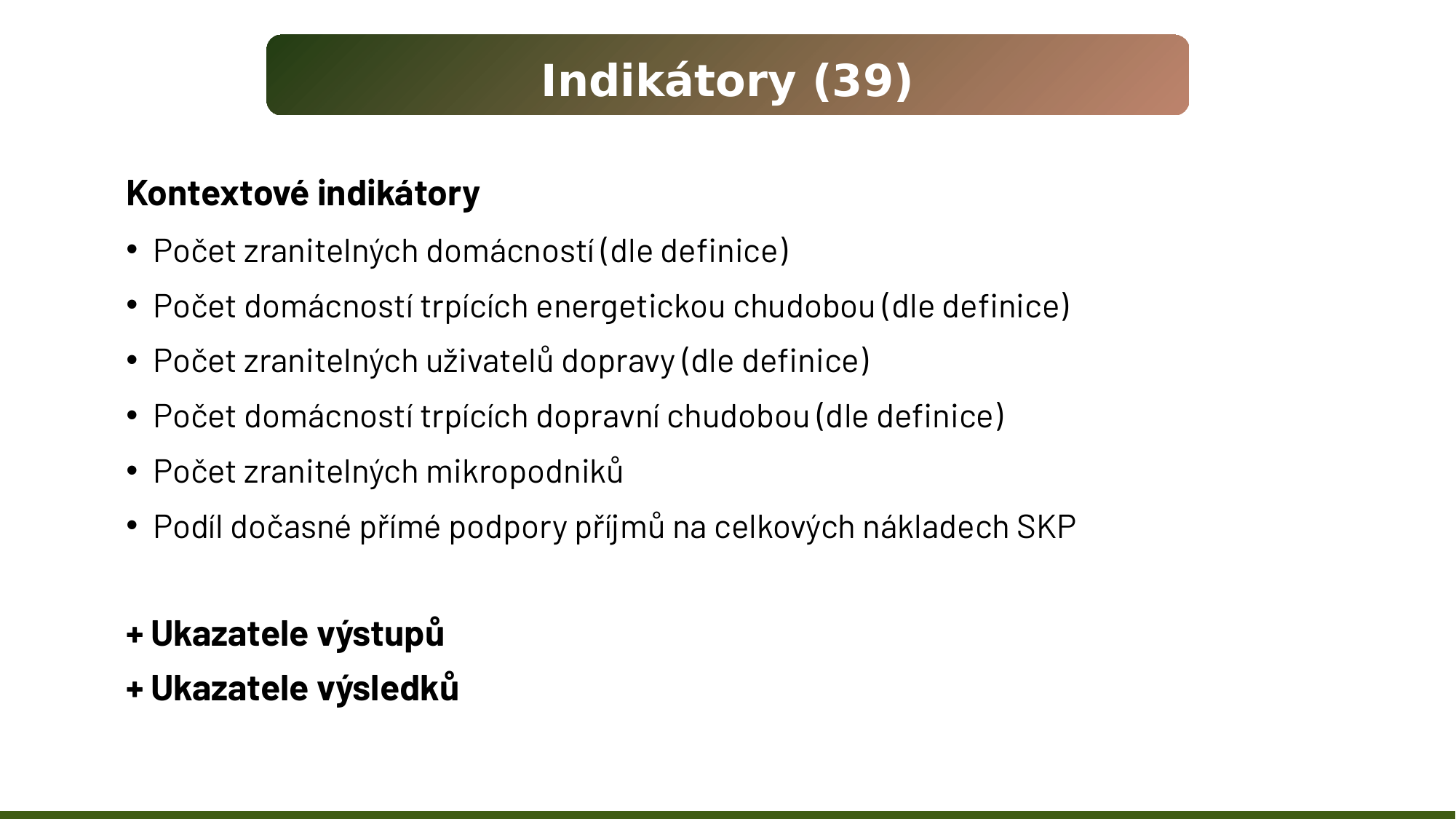

Indikátory (39)
Kontextové indikátory
Počet zranitelných domácností (dle definice)
Počet domácností trpících energetickou chudobou (dle definice)
Počet zranitelných uživatelů dopravy (dle definice)
Počet domácností trpících dopravní chudobou (dle definice)
Počet zranitelných mikropodniků
Podíl dočasné přímé podpory příjmů na celkových nákladech SKP

+ Ukazatele výstupů
+ Ukazatele výsledků